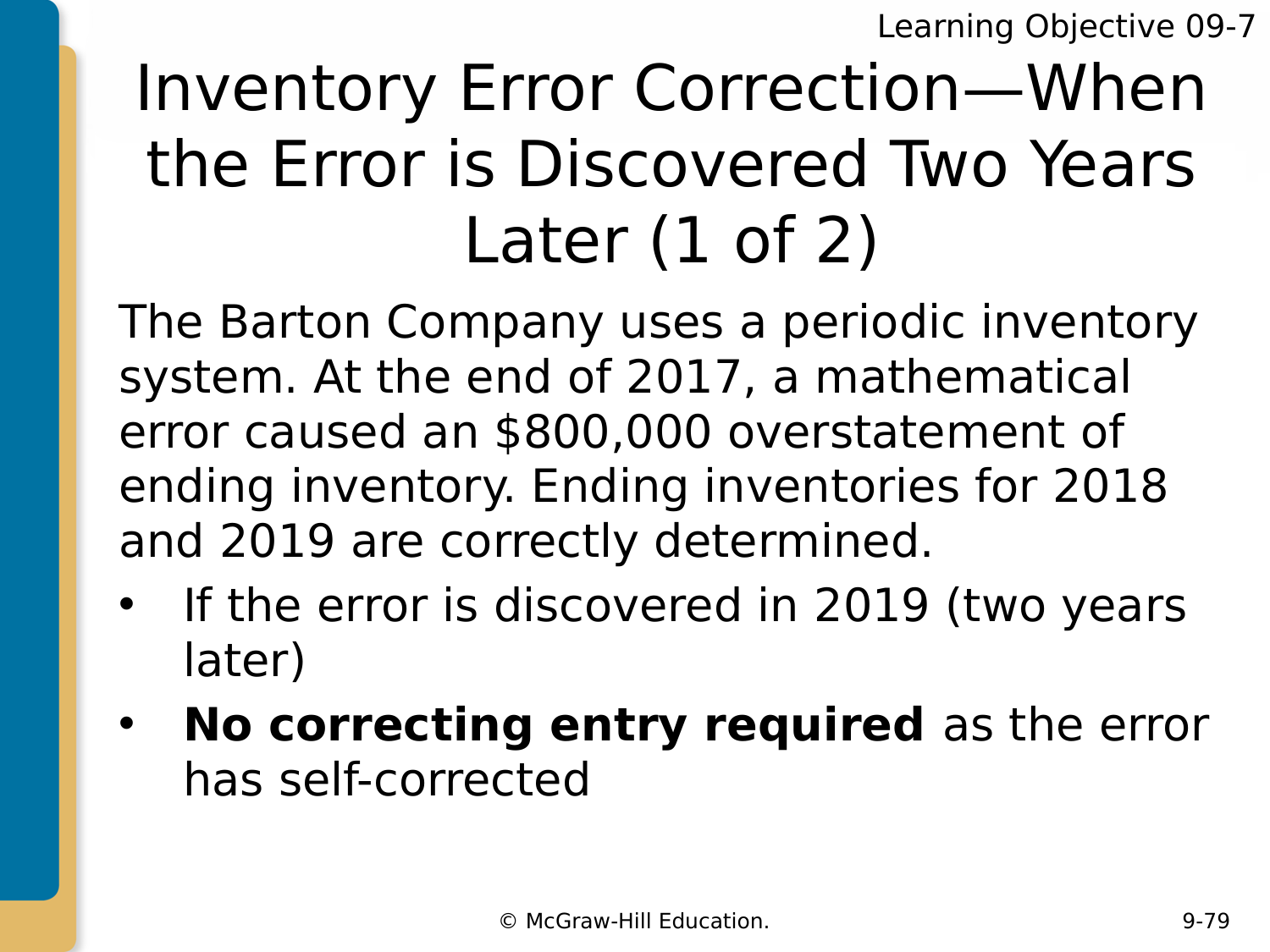

Learning Objective 09-7
# Inventory Error Correction—When the Error is Discovered Two Years Later (1 of 2)
The Barton Company uses a periodic inventory system. At the end of 2017, a mathematical error caused an $800,000 overstatement of ending inventory. Ending inventories for 2018 and 2019 are correctly determined.
If the error is discovered in 2019 (two years later)
No correcting entry required as the error has self-corrected